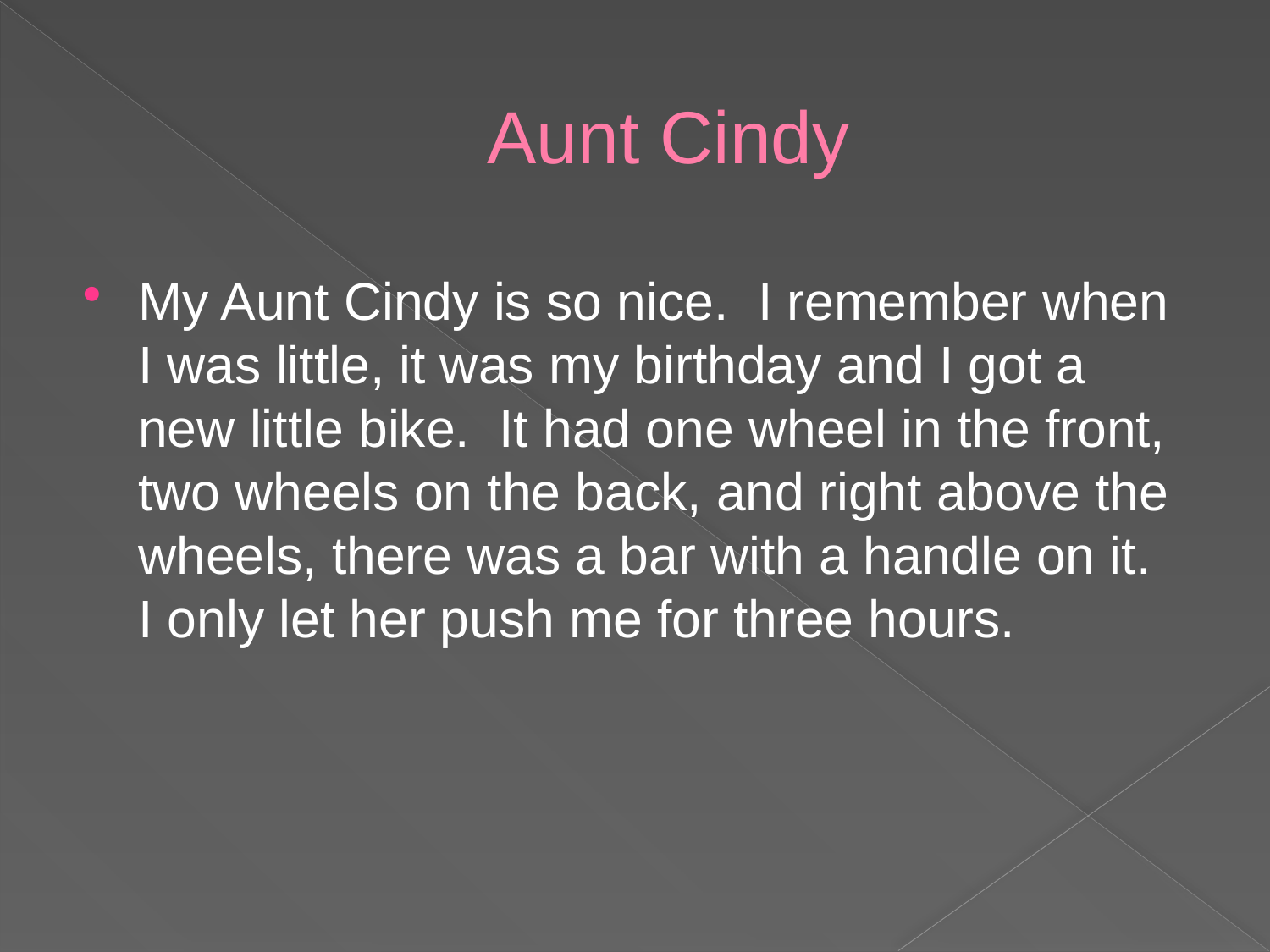

# Aunt Cindy
My Aunt Cindy is so nice.  I remember when I was little, it was my birthday and I got a new little bike.  It had one wheel in the front, two wheels on the back, and right above the wheels, there was a bar with a handle on it.  I only let her push me for three hours.